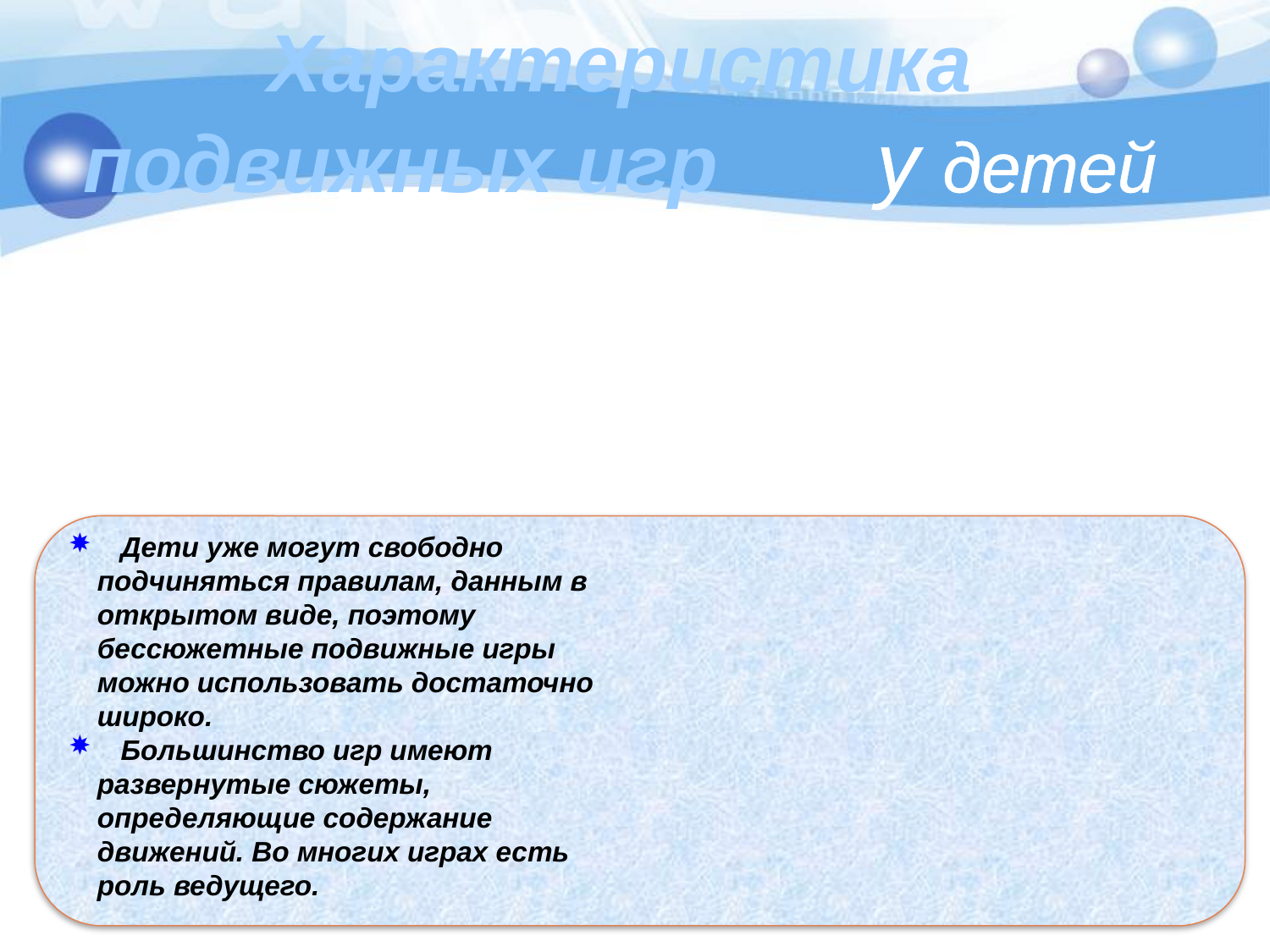

Характеристика подвижных игр       у детей среднего дошкольного возраста

   Дети уже могут свободно подчиняться правилам, данным в открытом виде, поэтому бессюжетные подвижные игры можно использовать достаточно широко.
   Большинство игр имеют развернутые сюжеты, определяющие содержание движений. Во многих играх есть роль ведущего.